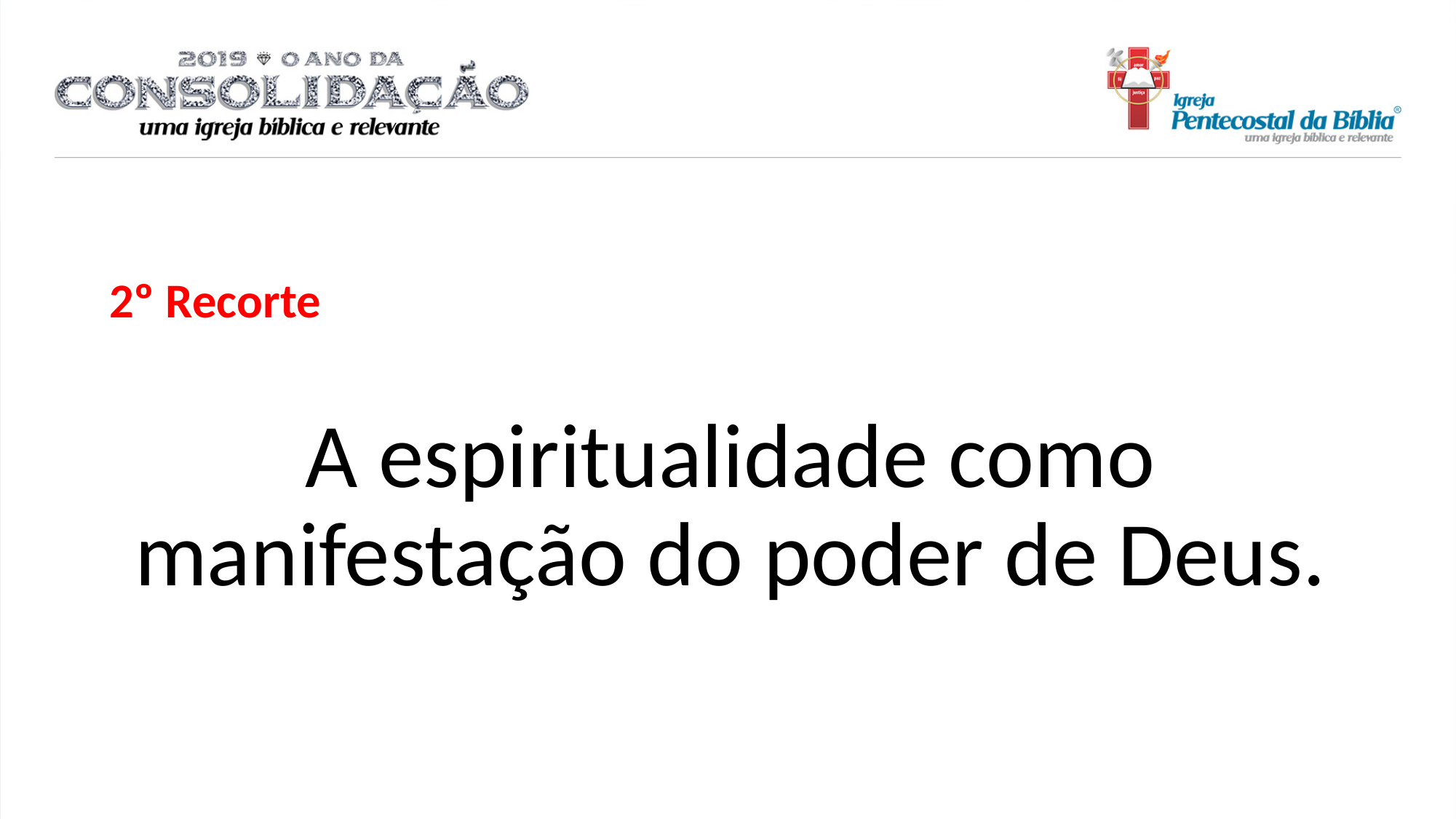

2º Recorte

A espiritualidade como manifestação do poder de Deus.